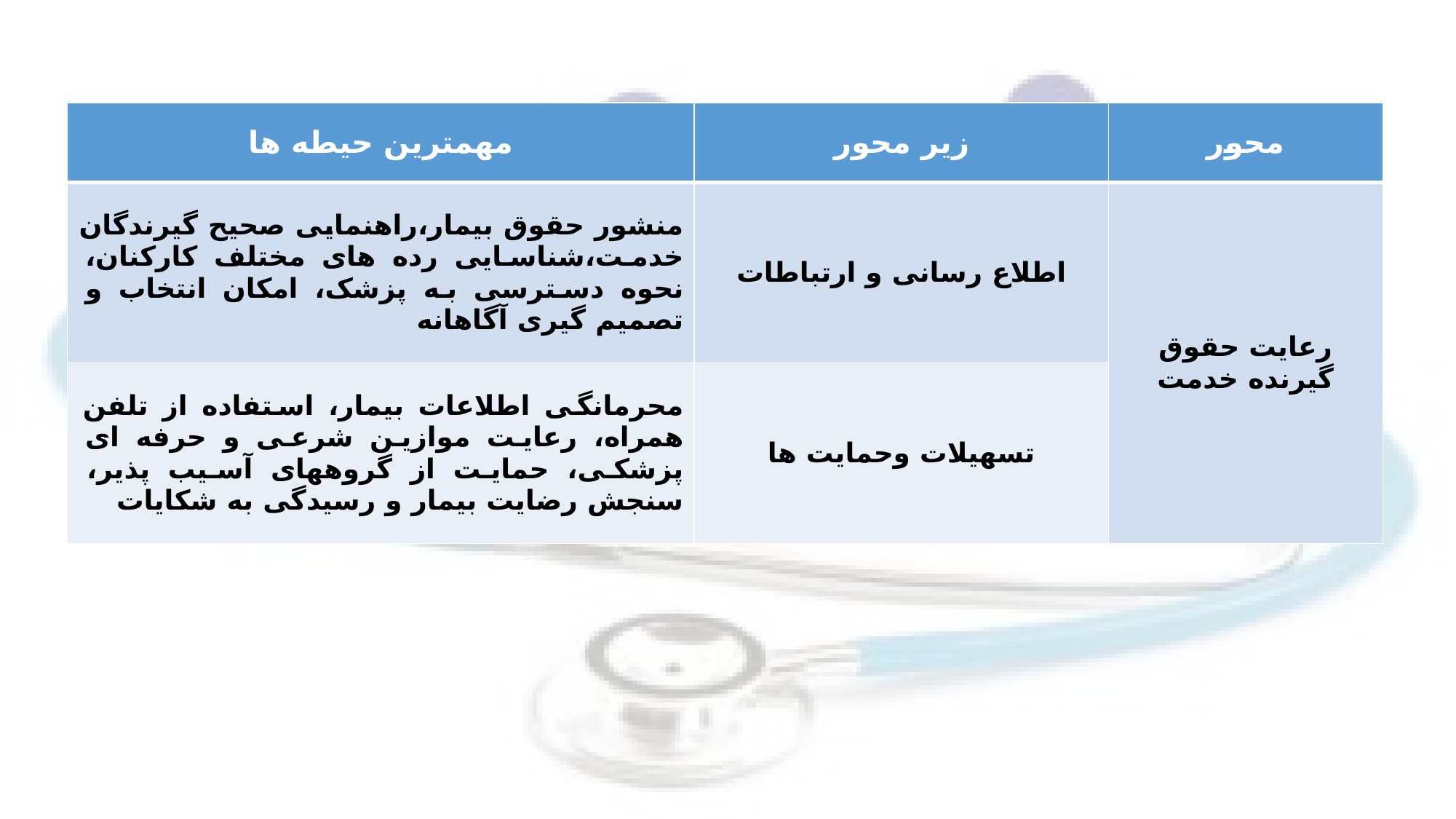

| مهمترین حیطه ها | زیر محور | محور |
| --- | --- | --- |
| منشور حقوق بیمار،راهنمایی صحیح گیرندگان خدمت،شناسایی رده های مختلف کارکنان، نحوه دسترسی به پزشک، امکان انتخاب و تصمیم گیری آگاهانه | اطلاع رسانی و ارتباطات | رعایت حقوق گیرنده خدمت |
| محرمانگی اطلاعات بیمار، استفاده از تلفن همراه، رعایت موازین شرعی و حرفه ای پزشکی، حمایت از گروههای آسیب پذیر، سنجش رضایت بیمار و رسیدگی به شکایات | تسهیلات وحمایت ها |  |